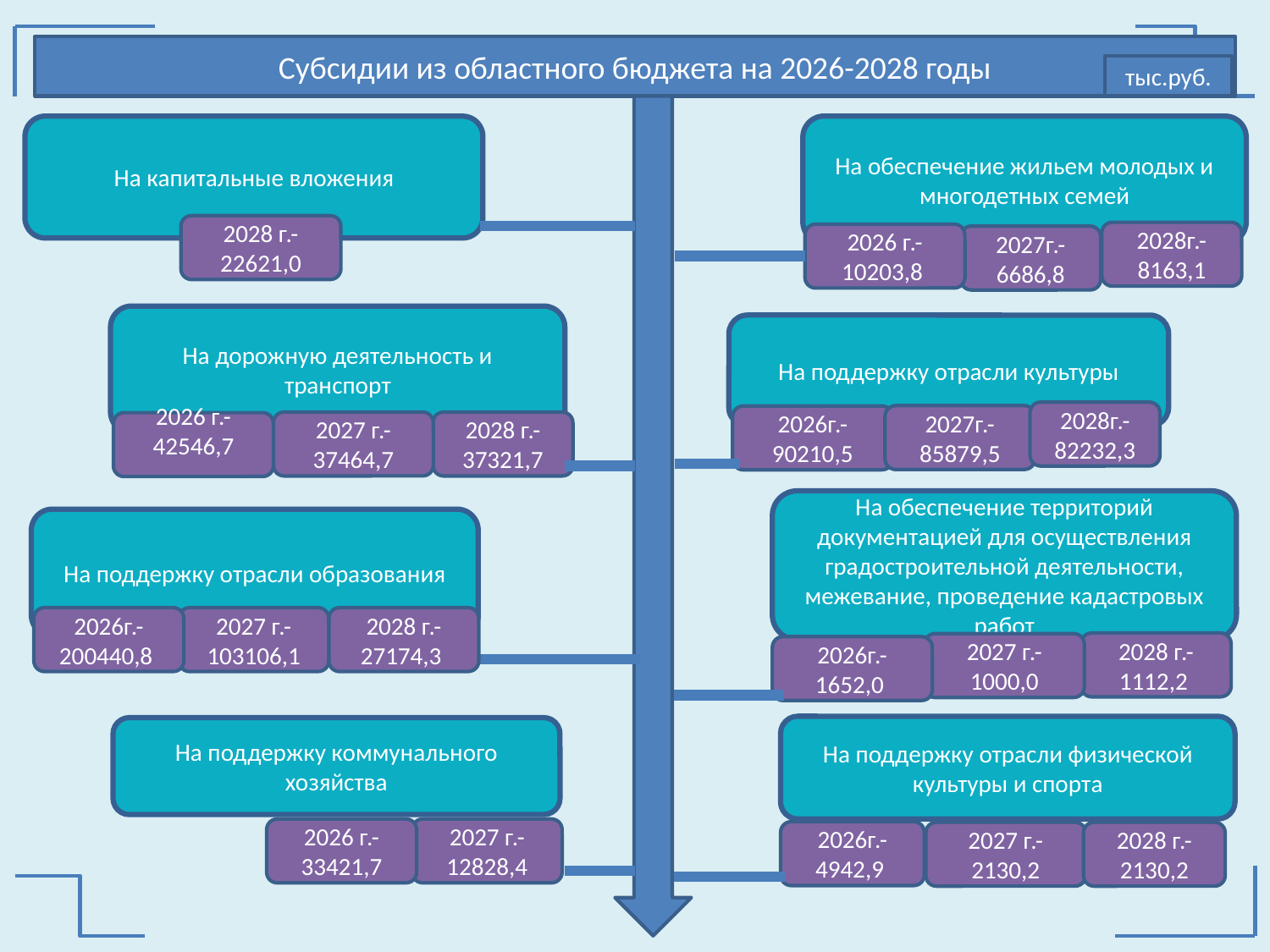

Субсидии из областного бюджета на 2026-2028 годы
тыс.руб.

На капитальные вложения
На обеспечение жильем молодых и многодетных семей
2028 г.-
22621,0
2028г.- 8163,1
2026 г.-10203,8
2027г.-6686,8
На дорожную деятельность и транспорт
На поддержку отрасли культуры
2028г.-82232,3
2027г.-85879,5
2026г.-90210,5
2027 г.- 37464,7
2028 г.-37321,7
2026 г.-42546,7

На обеспечение территорий документацией для осуществления градостроительной деятельности, межевание, проведение кадастровых работ
На поддержку отрасли образования
2027 г.-103106,1
2026г.-200440,8
2028 г.-27174,3
2028 г.-1112,2
2027 г.-1000,0
2026г.-1652,0
На поддержку отрасли физической культуры и спорта
На поддержку коммунального хозяйства
2026 г.-33421,7
2027 г.-12828,4
2026г.-4942,9
2027 г.-2130,2
2028 г.-2130,2